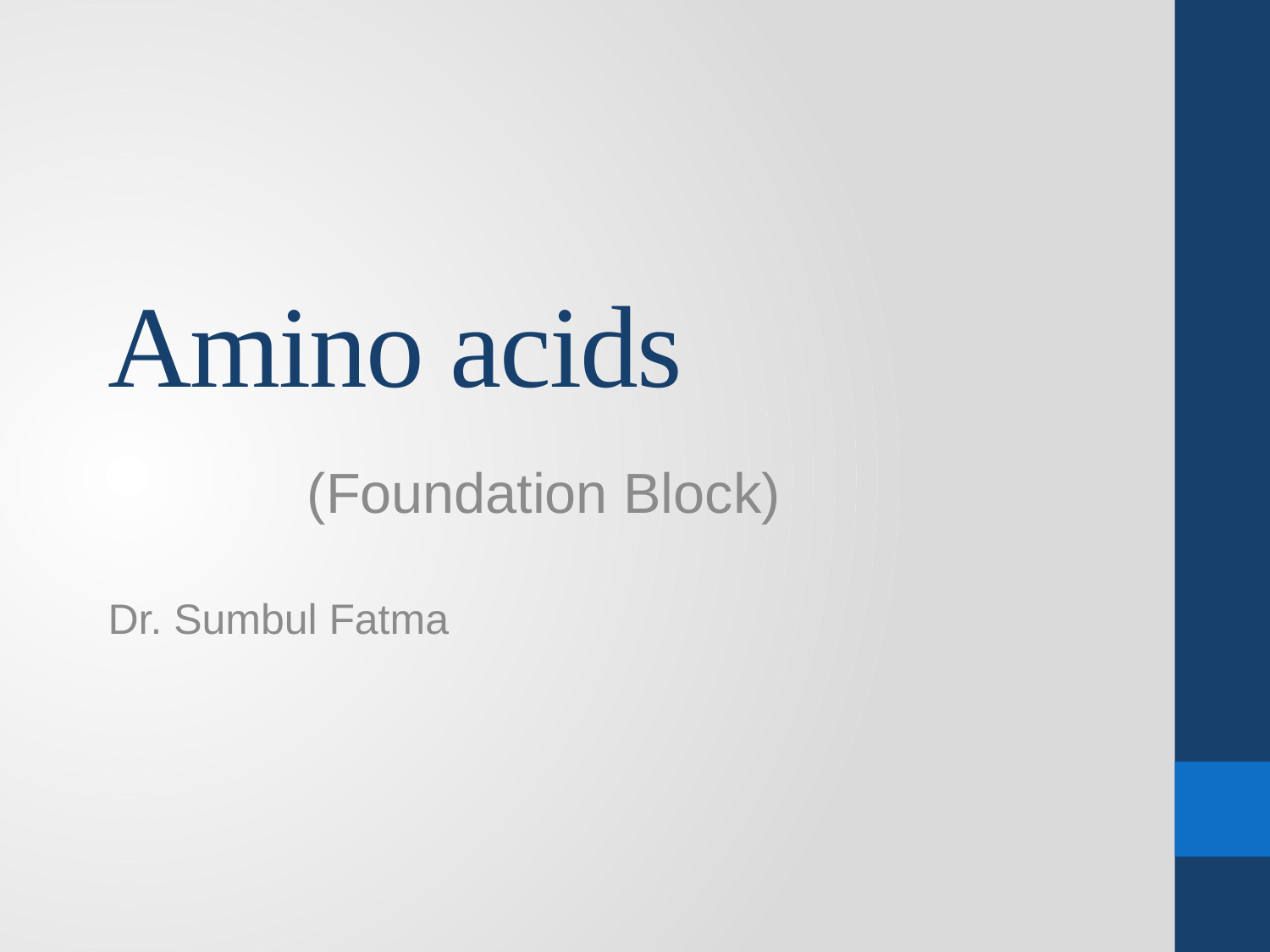

# Amino acids
(Foundation Block)

Dr. Sumbul Fatma